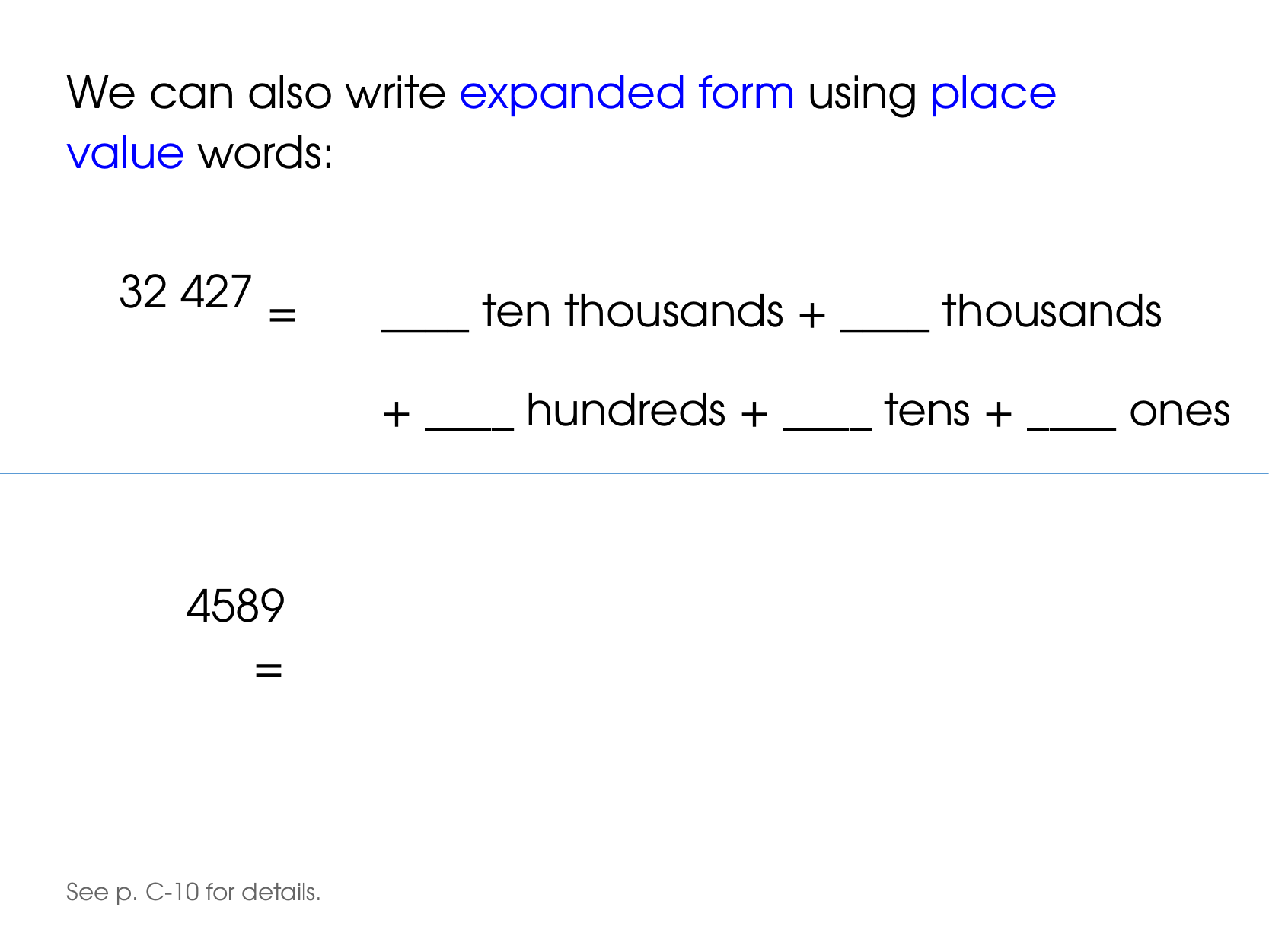

We can also write expanded form using place value words:
32 427
=	____ ten thousands + ____ thousands
	+ ____ hundreds + ____ tens + ____ ones
4589 =
See p. C-10 for details.